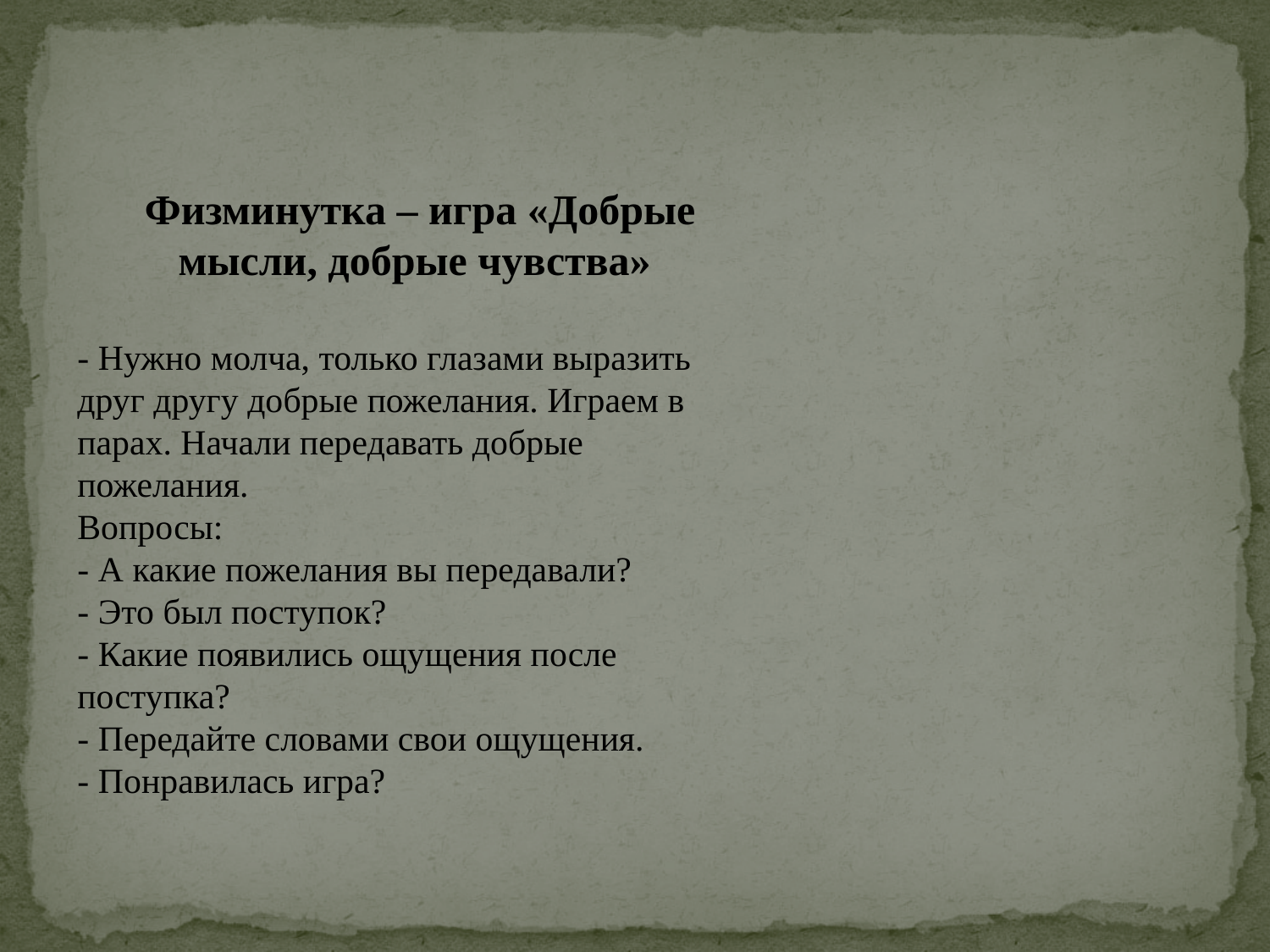

Физминутка – игра «Добрые мысли, добрые чувства»

- Нужно молча, только глазами выразить друг другу добрые пожелания. Играем в парах. Начали передавать добрые пожелания.
Вопросы:
- А какие пожелания вы передавали?
- Это был поступок?
- Какие появились ощущения после поступка?
- Передайте словами свои ощущения.
- Понравилась игра?